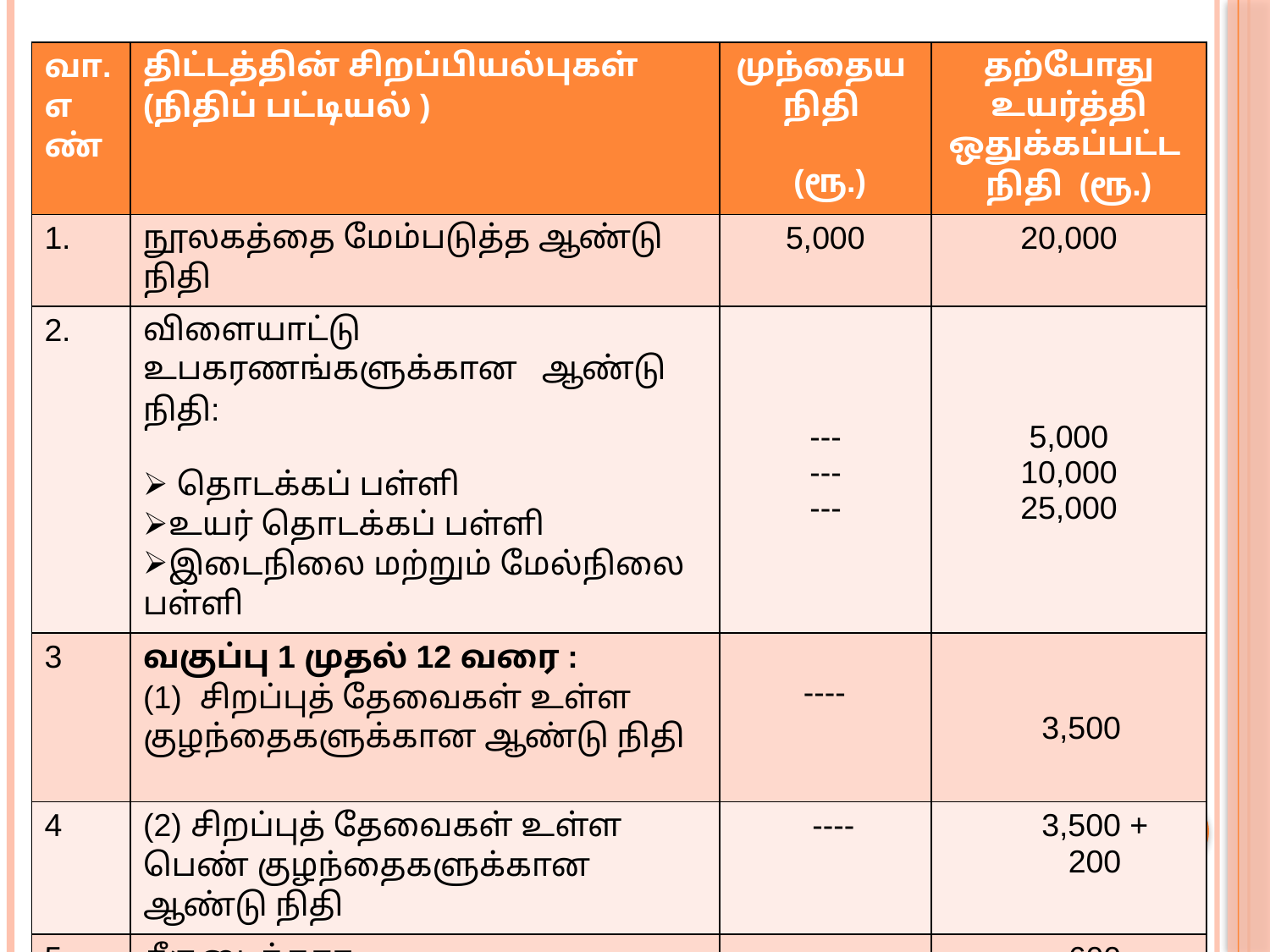

| வா. எண் | திட்டத்தின் சிறப்பியல்புகள் (நிதிப் பட்டியல் ) | முந்தைய நிதி (ரூ.) | தற்போது உயர்த்தி ஒதுக்கப்பட்ட நிதி (ரூ.) |
| --- | --- | --- | --- |
| 1. | நூலகத்தை மேம்படுத்த ஆண்டு நிதி | 5,000 | 20,000 |
| 2. | விளையாட்டு உபகரணங்களுக்கான ஆண்டு நிதி: தொடக்கப் பள்ளி உயர் தொடக்கப் பள்ளி இடைநிலை மற்றும் மேல்நிலை பள்ளி | --- --- --- | 5,000 10,000 25,000 |
| 3 | வகுப்பு 1 முதல் 12 வரை : (1) சிறப்புத் தேவைகள் உள்ள குழந்தைகளுக்கான ஆண்டு நிதி | ---- | 3,500 |
| 4 | (2) சிறப்புத் தேவைகள் உள்ள பெண் குழந்தைகளுக்கான ஆண்டு நிதி | ---- | 3,500 + 200 |
| 5 | சீருடைக்காக | ----- | 600 |